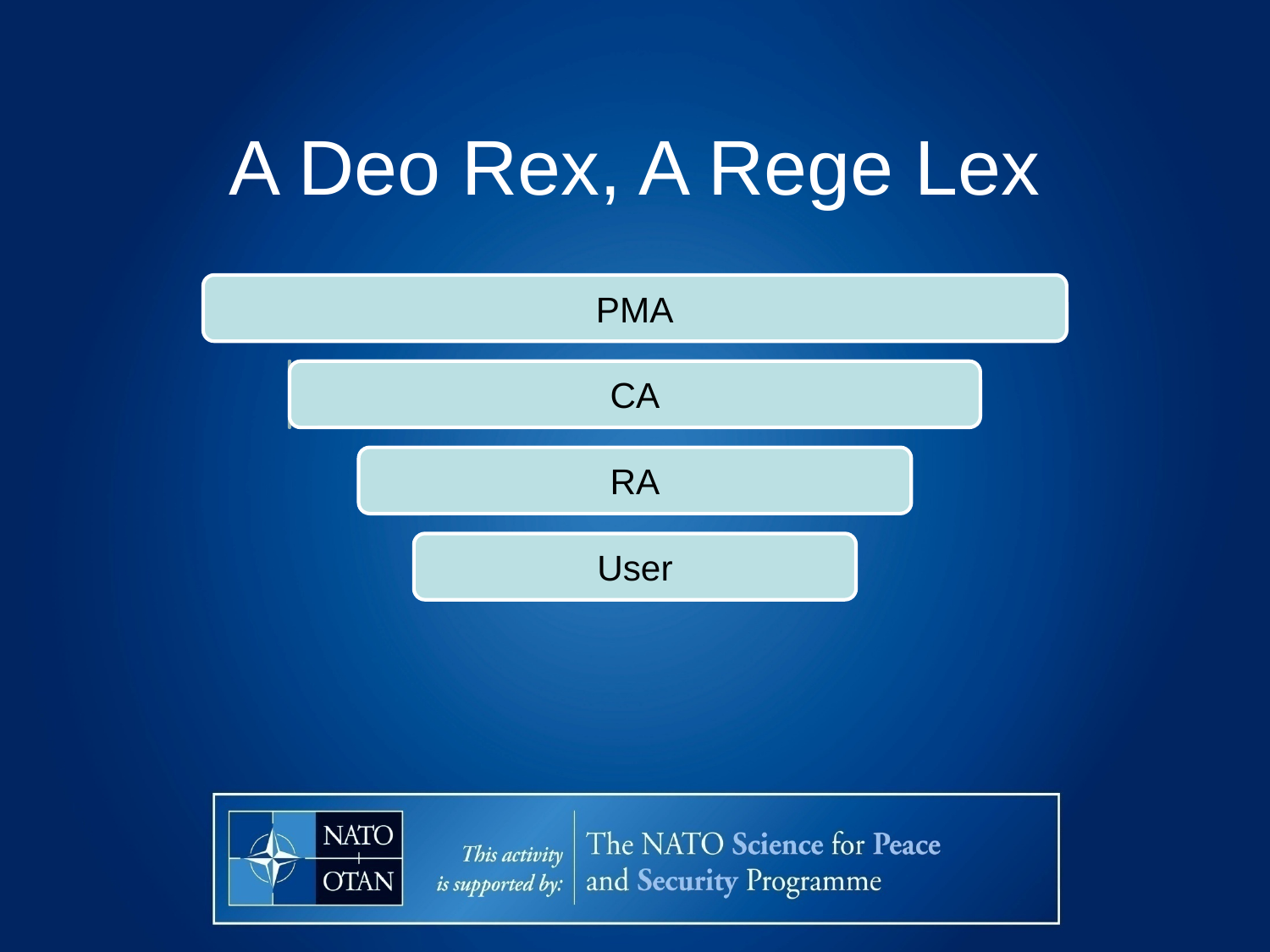

# A Deo Rex, A Rege Lex
PMA
CA
RA
User